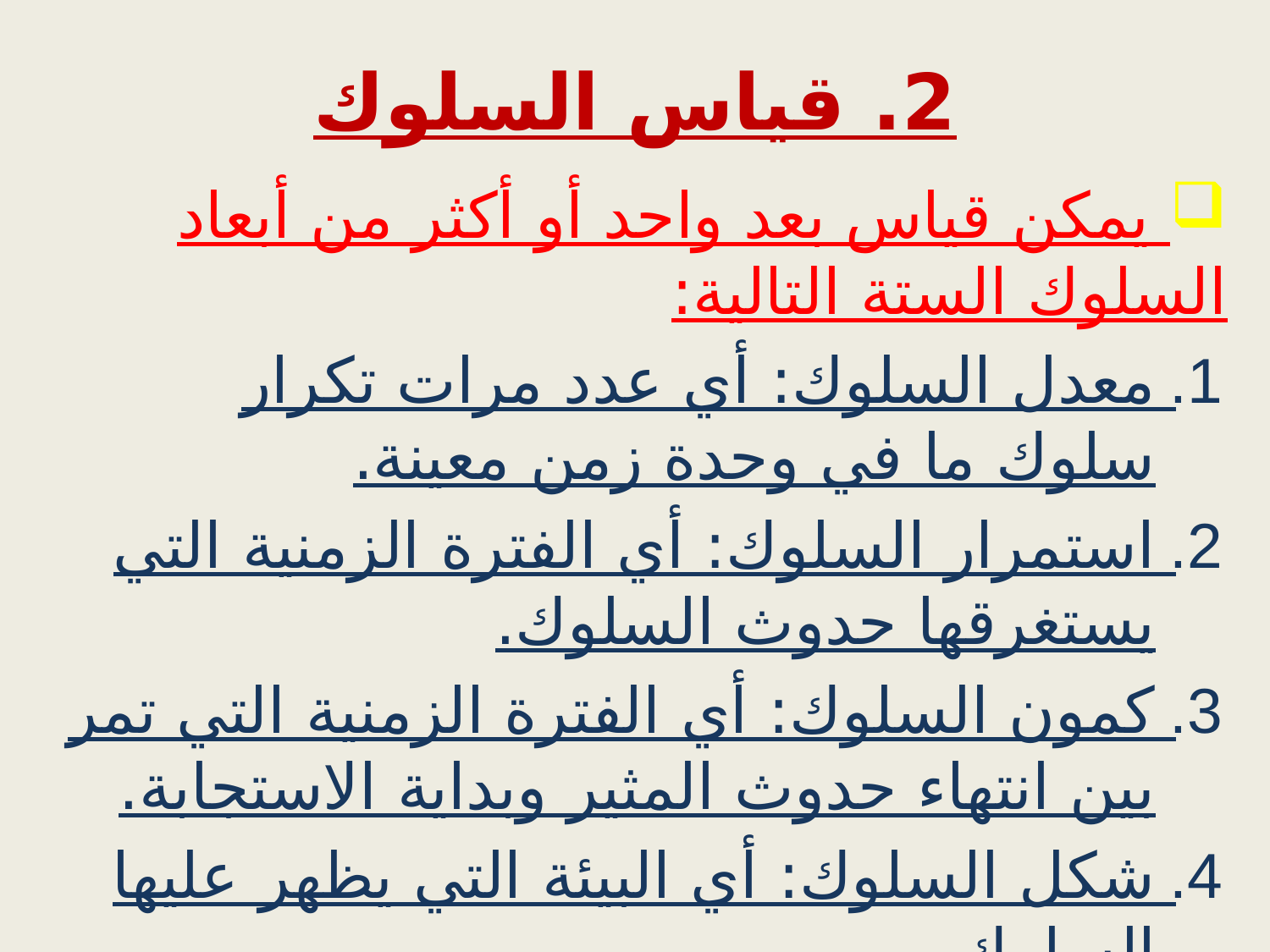

# 2. قياس السلوك
 يمكن قياس بعد واحد أو أكثر من أبعاد السلوك الستة التالية:
معدل السلوك: أي عدد مرات تكرار سلوك ما في وحدة زمن معينة.
استمرار السلوك: أي الفترة الزمنية التي يستغرقها حدوث السلوك.
كمون السلوك: أي الفترة الزمنية التي تمر بين انتهاء حدوث المثير وبداية الاستجابة.
شكل السلوك: أي البيئة التي يظهر عليها السلوك.
قوة السلوك أو شدته.
مكان حدوث السلوك.